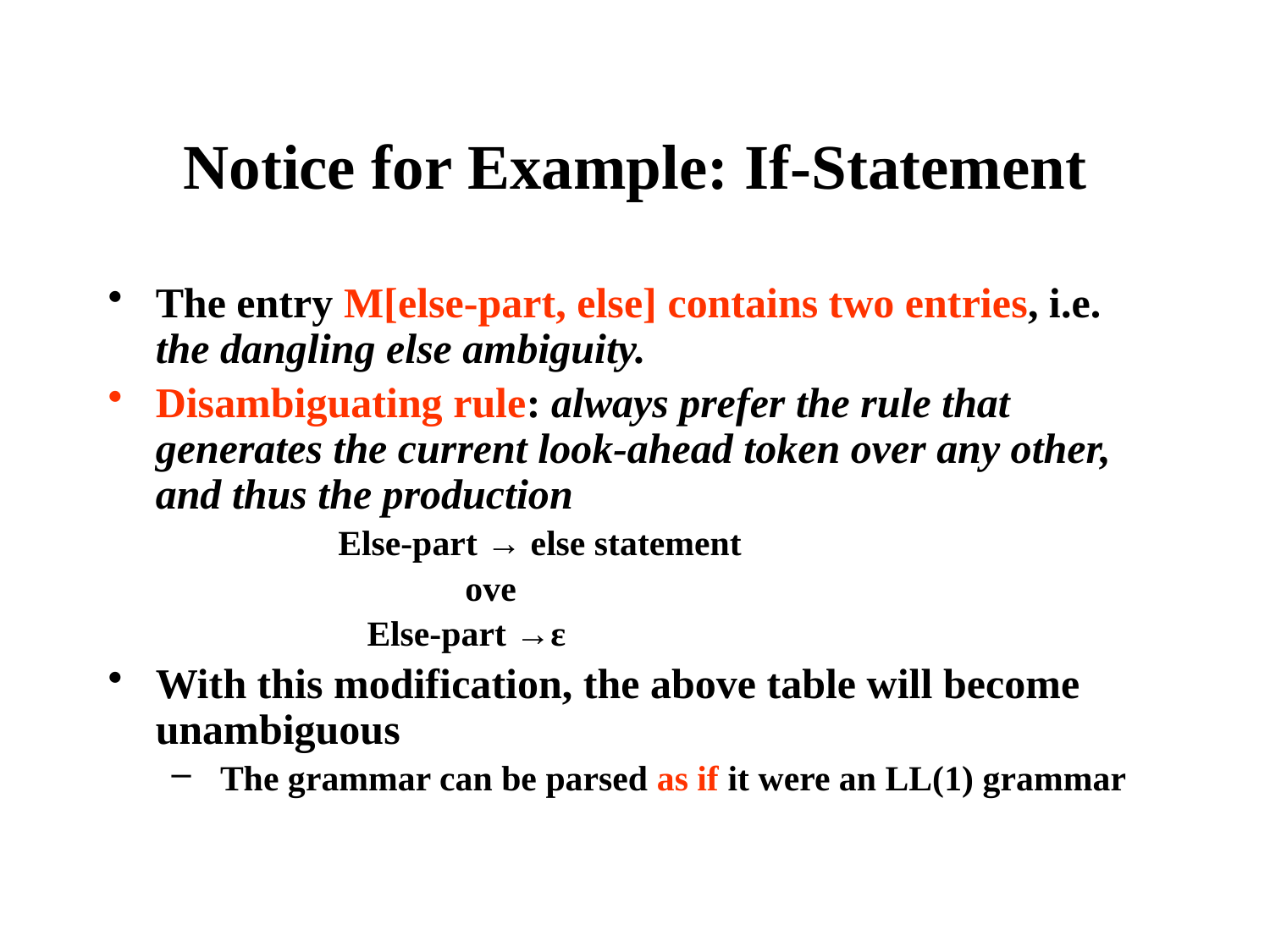

# Notice for Example: If-Statement
The entry M[else-part, else] contains two entries, i.e. the dangling else ambiguity.
Disambiguating rule: always prefer the rule that generates the current look-ahead token over any other, and thus the production
                	Else-part → else statement
        		ove
                      Else-part →ε
With this modification, the above table will become unambiguous
 The grammar can be parsed as if it were an LL(1) grammar